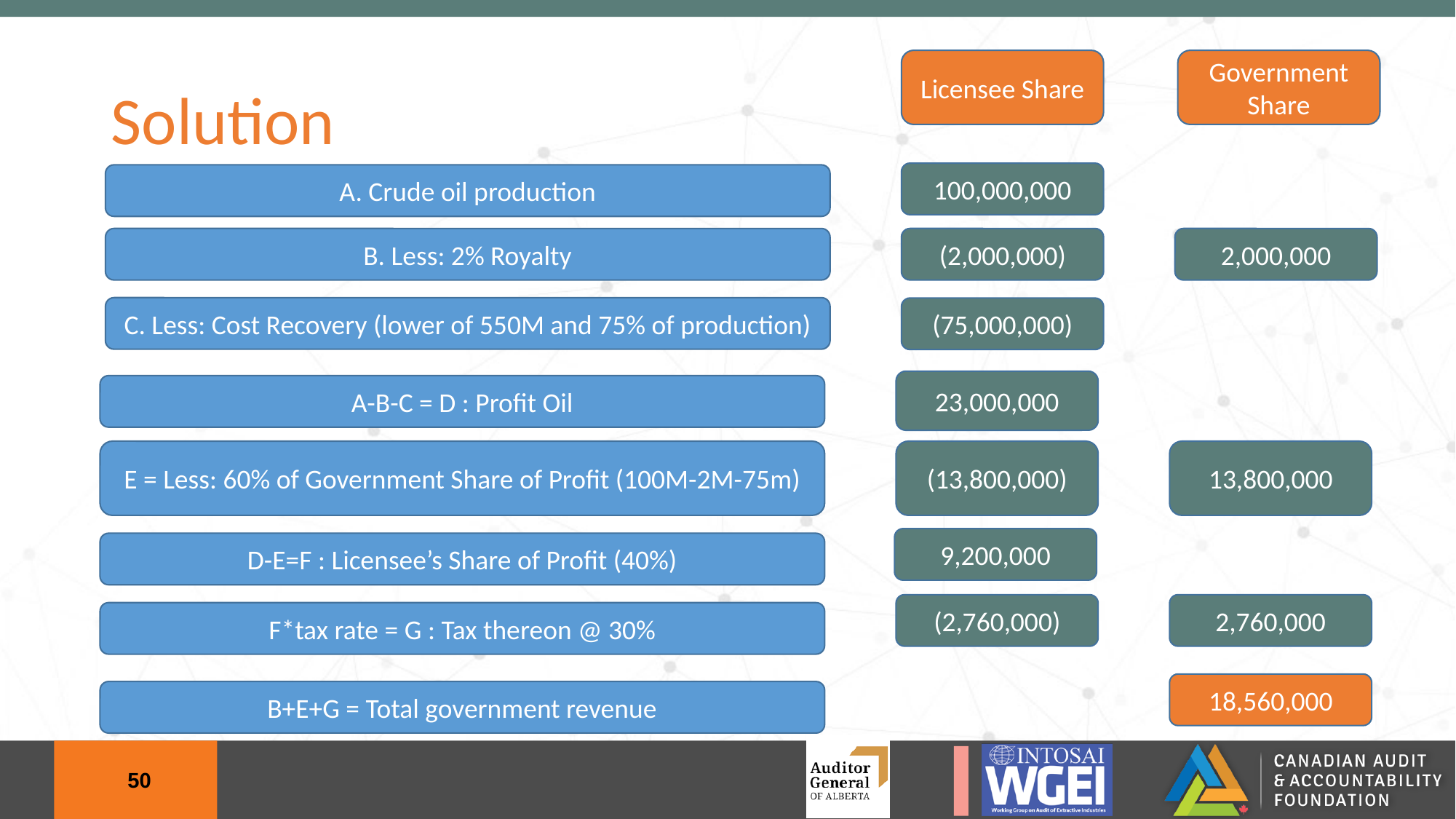

# Solution
Licensee Share
Government Share
100,000,000
A. Crude oil production
(2,000,000)
2,000,000
B. Less: 2% Royalty
C. Less: Cost Recovery (lower of 550M and 75% of production)
(75,000,000)
23,000,000
A-B-C = D : Profit Oil
13,800,000
(13,800,000)
E = Less: 60% of Government Share of Profit (100M-2M-75m)
9,200,000
D-E=F : Licensee’s Share of Profit (40%)
2,760,000
(2,760,000)
F*tax rate = G : Tax thereon @ 30%
18,560,000
B+E+G = Total government revenue